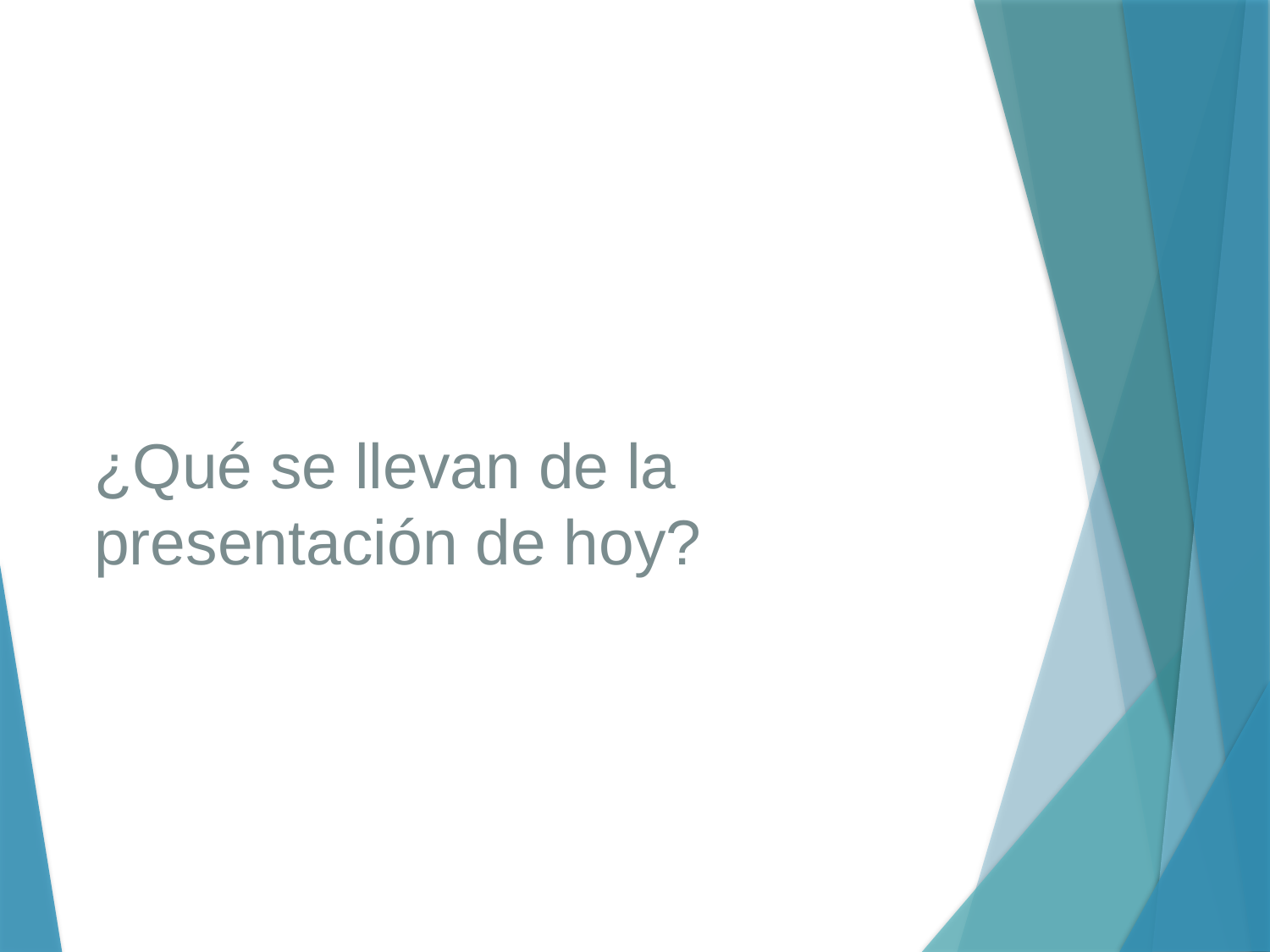

# ¿Qué se llevan de la presentación de hoy?